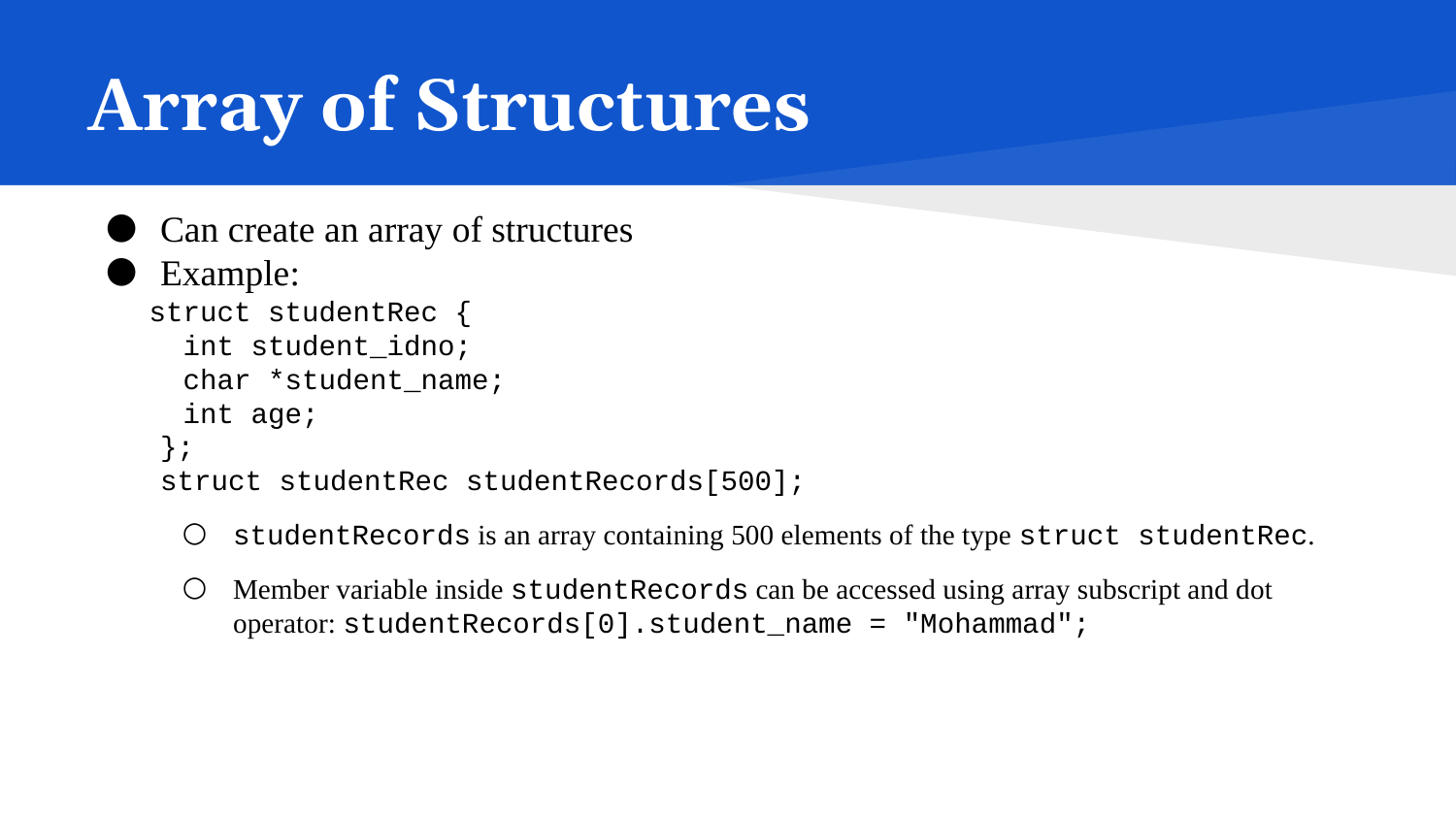

# Array of Structures
Can create an array of structures
Example:
struct studentRec {
  int student_idno;
  char *student_name;
  int age;
};
struct studentRec studentRecords[500];
studentRecords is an array containing 500 elements of the type struct studentRec.
Member variable inside studentRecords can be accessed using array subscript and dot operator: studentRecords[0].student_name = "Mohammad";